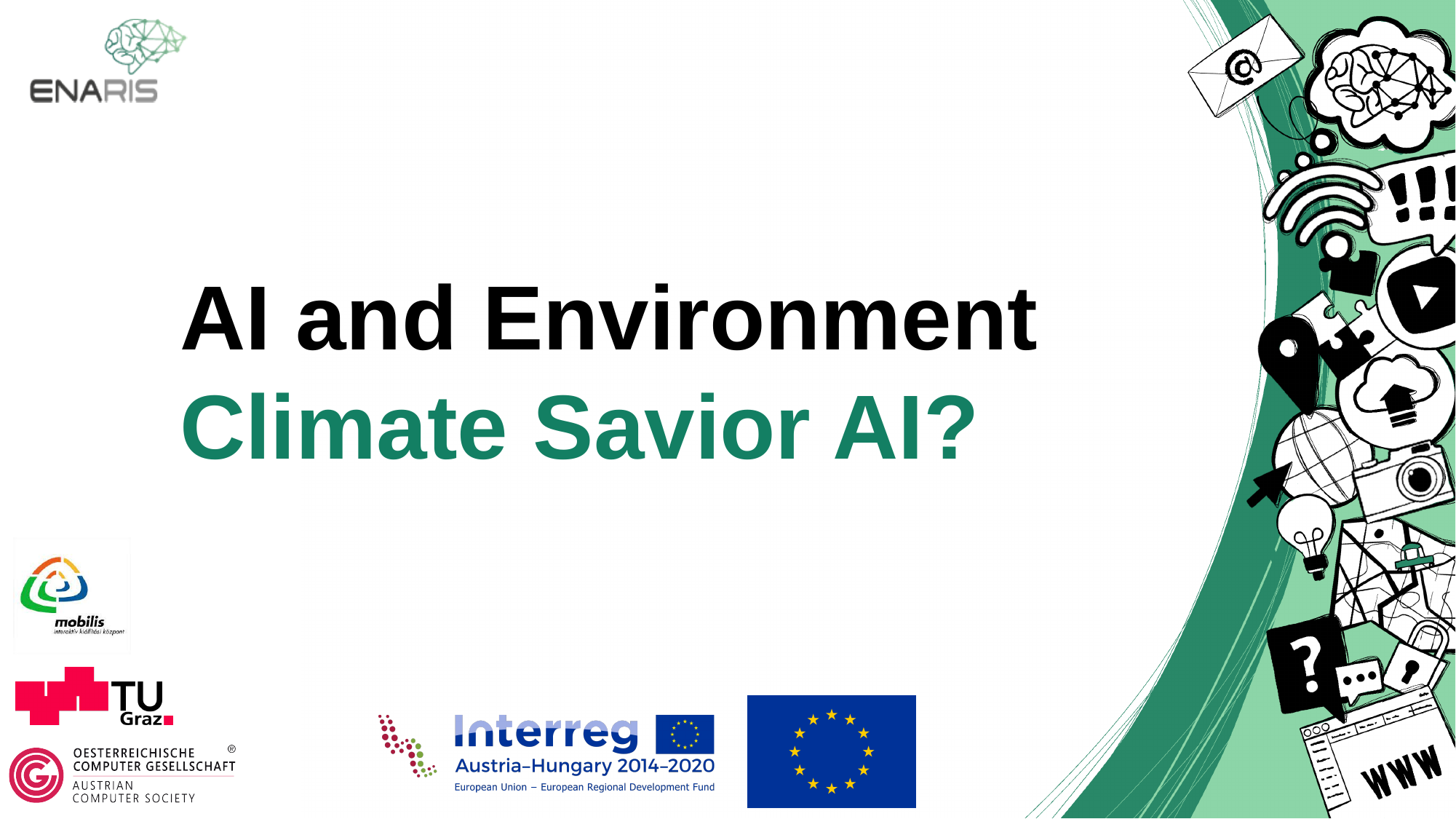

# AI and Environment Climate Savior AI?